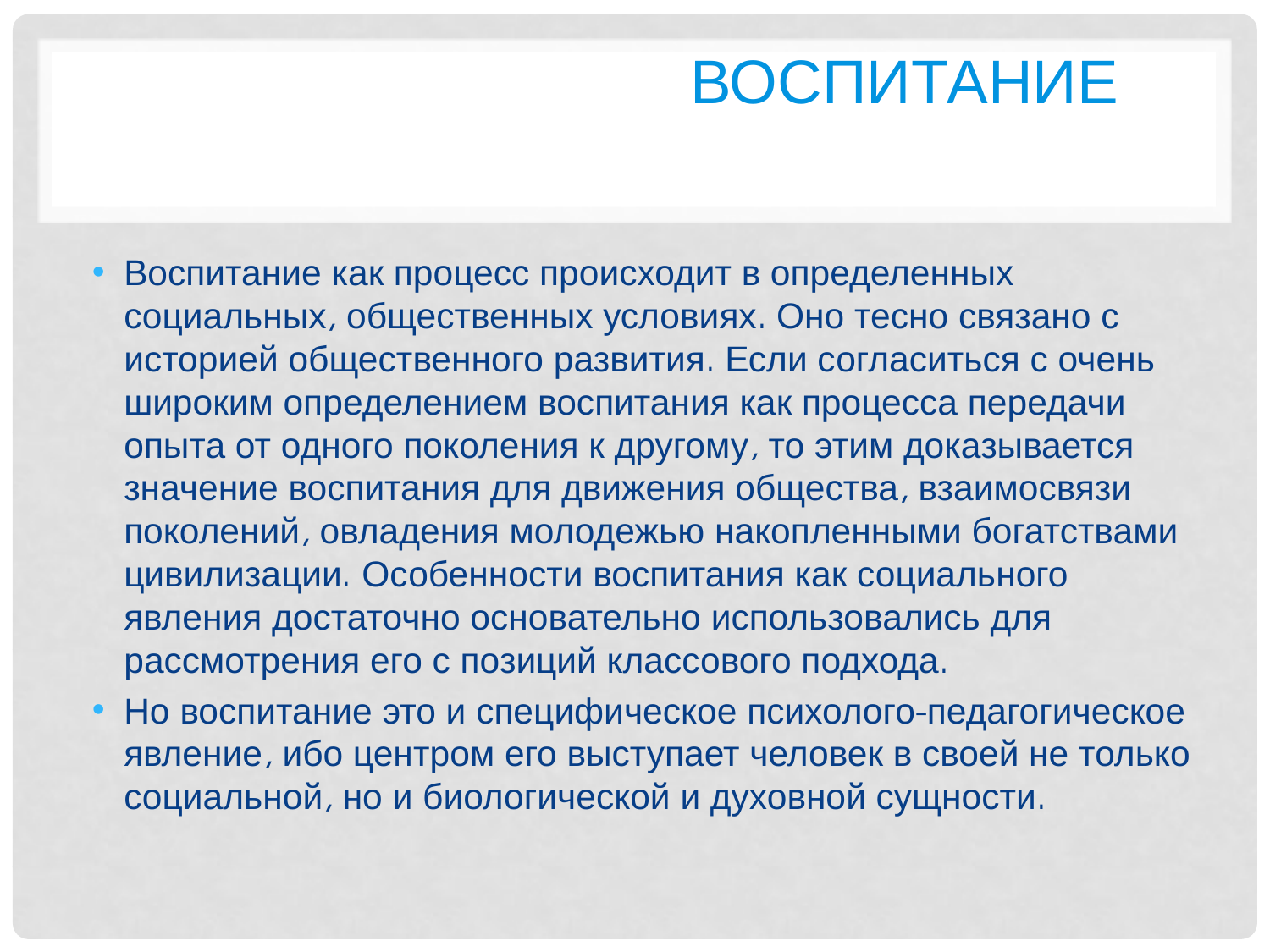

# Воспитание
Воспитание как процесс происходит в определенных социальных, общественных условиях. Оно тесно связано с историей общественного развития. Если согласиться с очень широким определением воспитания как процесса передачи опыта от одного поколения к другому, то этим доказывается значение воспитания для движения общества, взаимосвязи поколений, овладения молодежью накопленными богатствами цивилизации. Особенности воспитания как социального явления достаточно основательно использовались для рассмотрения его с позиций классового подхода.
Но воспитание это и специфическое психолого-педагогическое явление, ибо центром его выступает человек в своей не только социальной, но и биологической и духовной сущности.